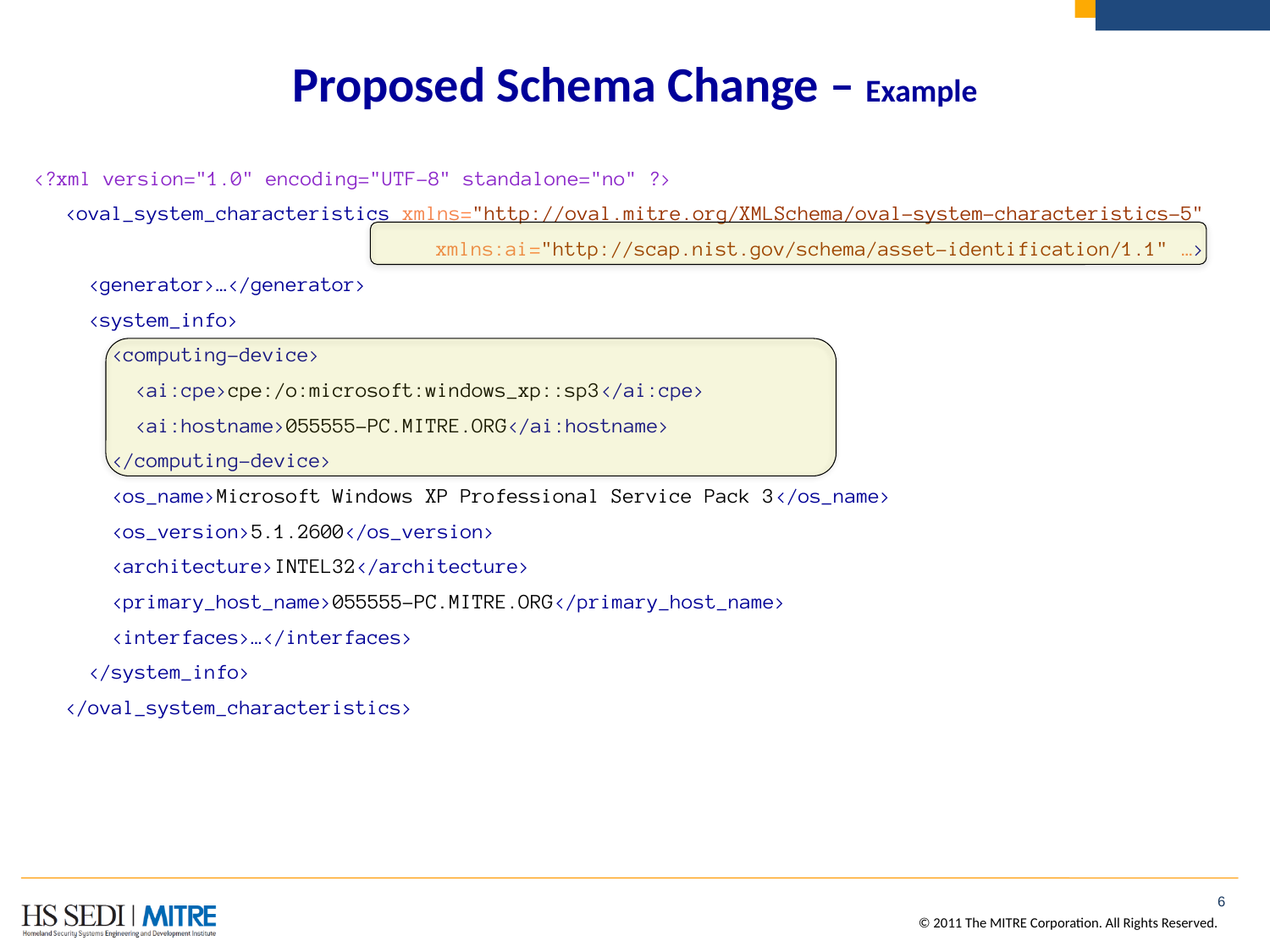

# Proposed Schema Change – Example
<?xml version="1.0" encoding="UTF-8" standalone="no" ?>
<oval_system_characteristics xmlns="http://oval.mitre.org/XMLSchema/oval-system-characteristics-5" 	                     xmlns:ai="http://scap.nist.gov/schema/asset-identification/1.1" …>
  <generator>…</generator>
  <system_info>
    <computing-device>
      <ai:cpe>cpe:/o:microsoft:windows_xp::sp3</ai:cpe>
      <ai:hostname>055555-PC.MITRE.ORG</ai:hostname>
    </computing-device>
    <os_name>Microsoft Windows XP Professional Service Pack 3</os_name>
    <os_version>5.1.2600</os_version>
    <architecture>INTEL32</architecture>
    <primary_host_name>055555-PC.MITRE.ORG</primary_host_name>
    <interfaces>…</interfaces>
  </system_info>
</oval_system_characteristics>

6